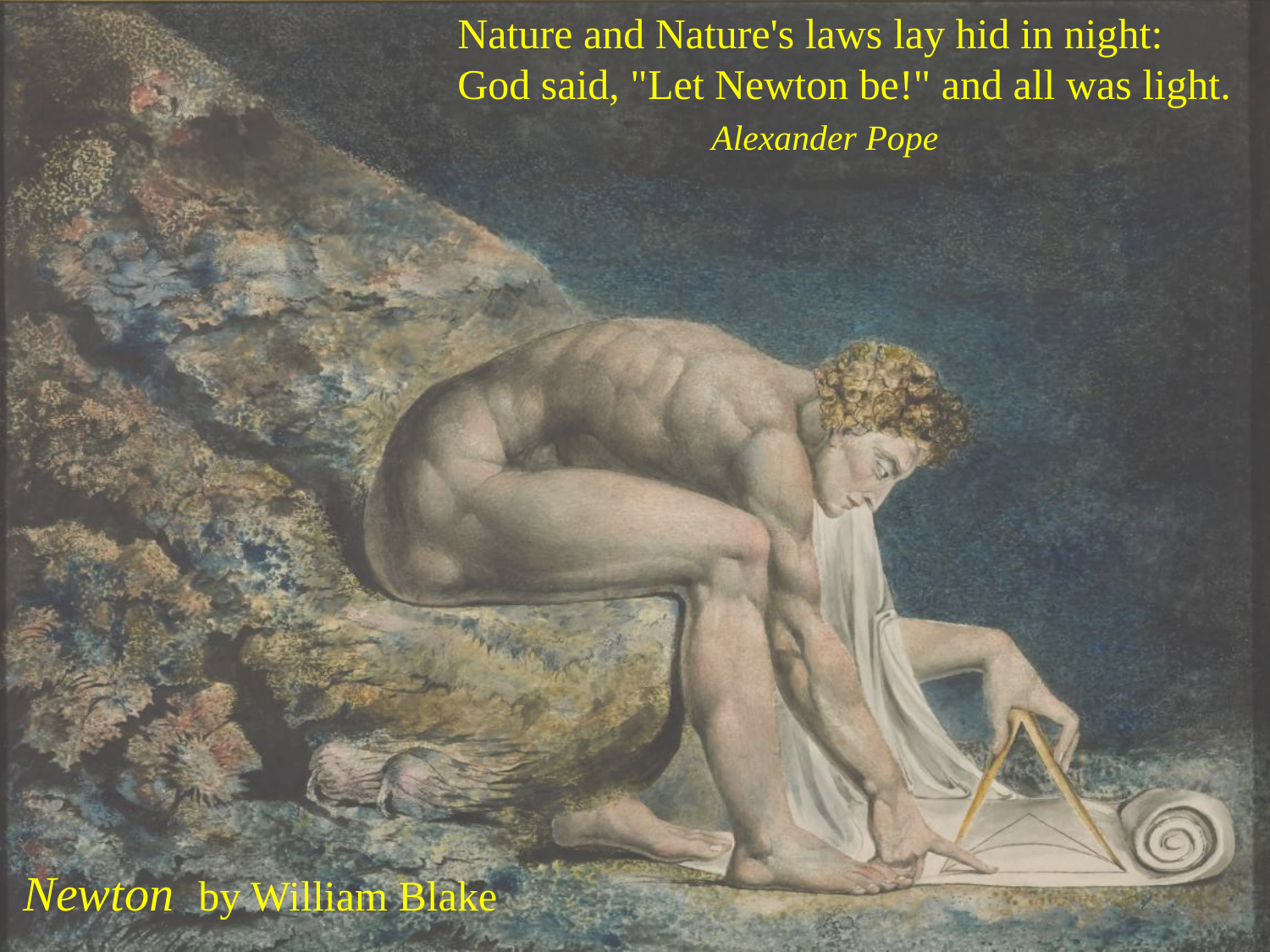

Nature and Nature's laws lay hid in night:
God said, "Let Newton be!" and all was light.
		Alexander Pope
Newton  by William Blake